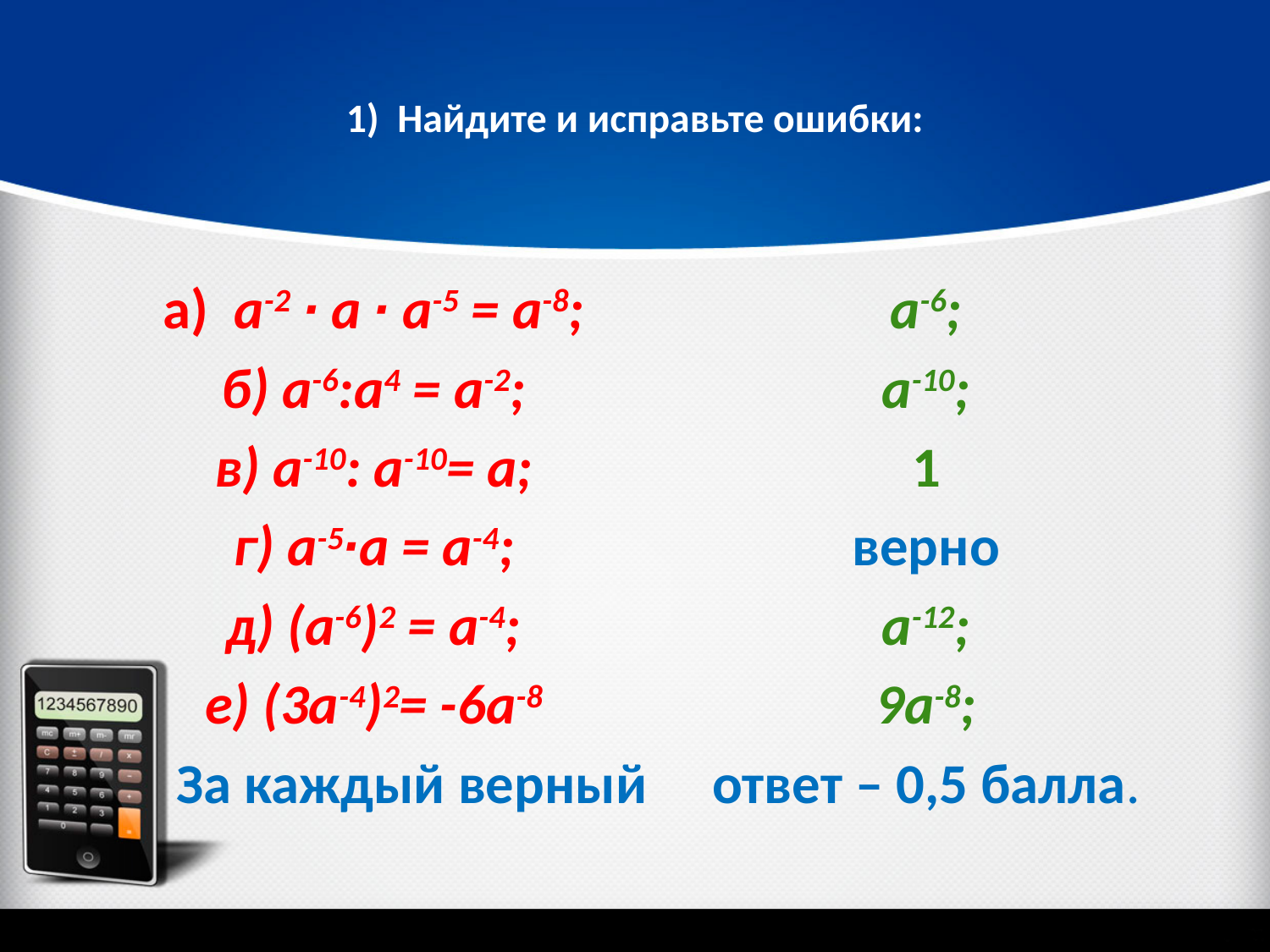

# 1)  Найдите и исправьте ошибки:
а)  а-2 ∙ а ∙ а-5 = а-8;
б) а-6:а4 = а-2;
в) а-10: а-10= а;
г) а-5∙а = а-4;
д) (а-6)2 = а-4;
е) (3а-4)2= -6а-8
      За каждый верный
а-6;
а-10;
1
верно
а-12;
9а-8;
ответ – 0,5 балла.